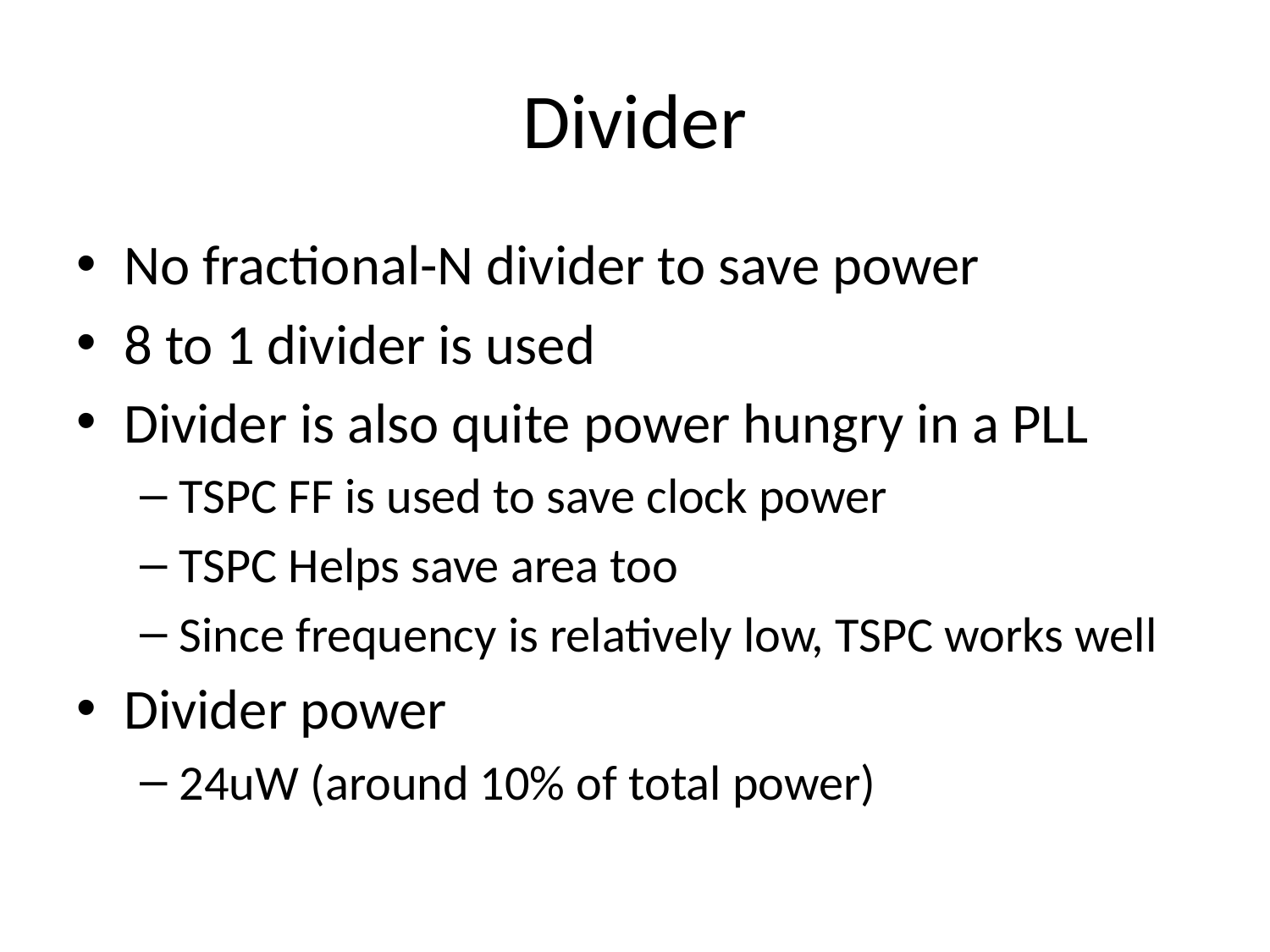

# Divider
No fractional-N divider to save power
8 to 1 divider is used
Divider is also quite power hungry in a PLL
TSPC FF is used to save clock power
TSPC Helps save area too
Since frequency is relatively low, TSPC works well
Divider power
24uW (around 10% of total power)